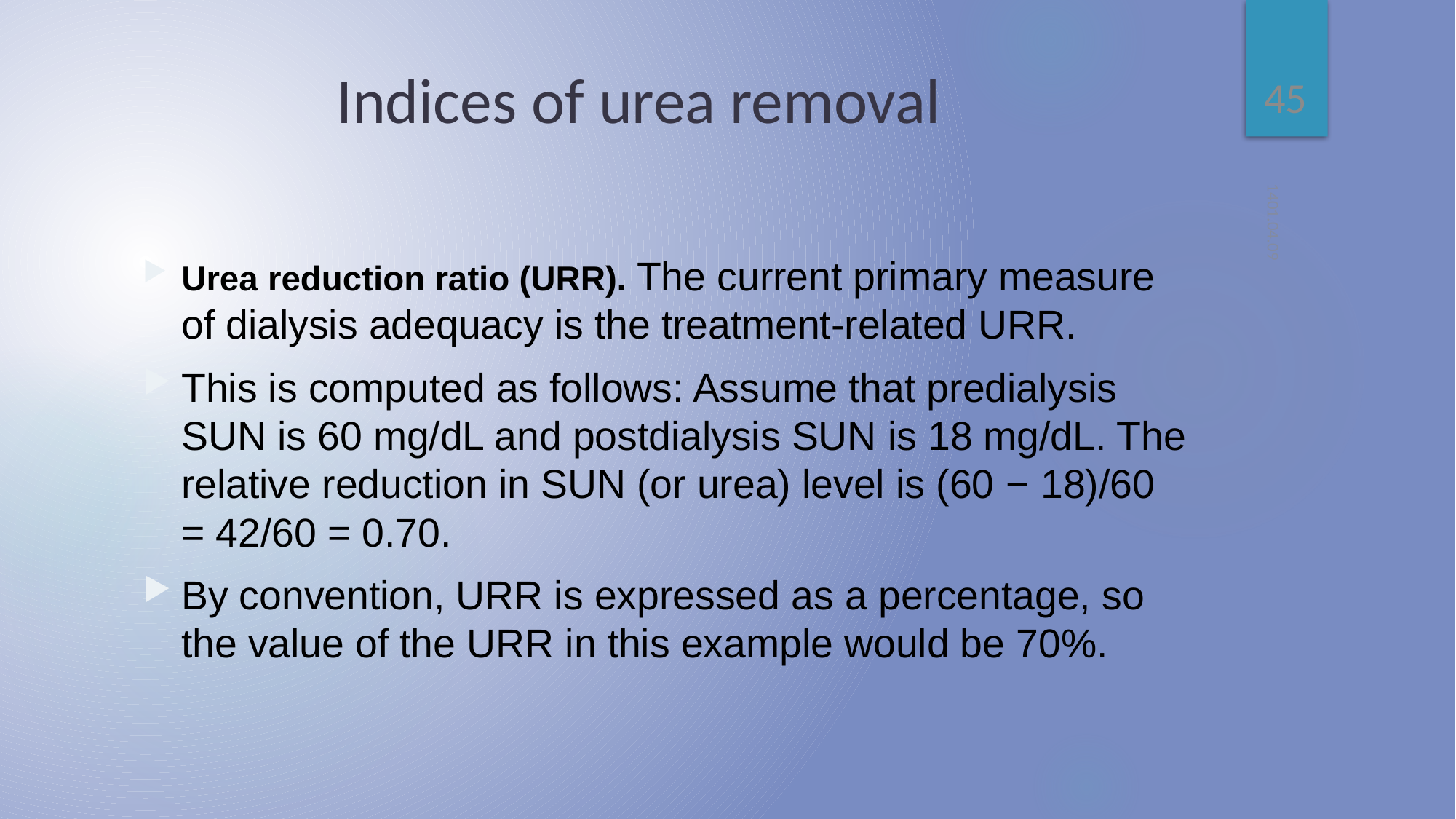

45
# Indices of urea removal
1401.04.09
Urea reduction ratio (URR). The current primary measure of dialysis adequacy is the treatment-related URR.
This is computed as follows: Assume that predialysis SUN is 60 mg/dL and postdialysis SUN is 18 mg/dL. The relative reduction in SUN (or urea) level is (60 − 18)/60 = 42/60 = 0.70.
By convention, URR is expressed as a percentage, so the value of the URR in this example would be 70%.